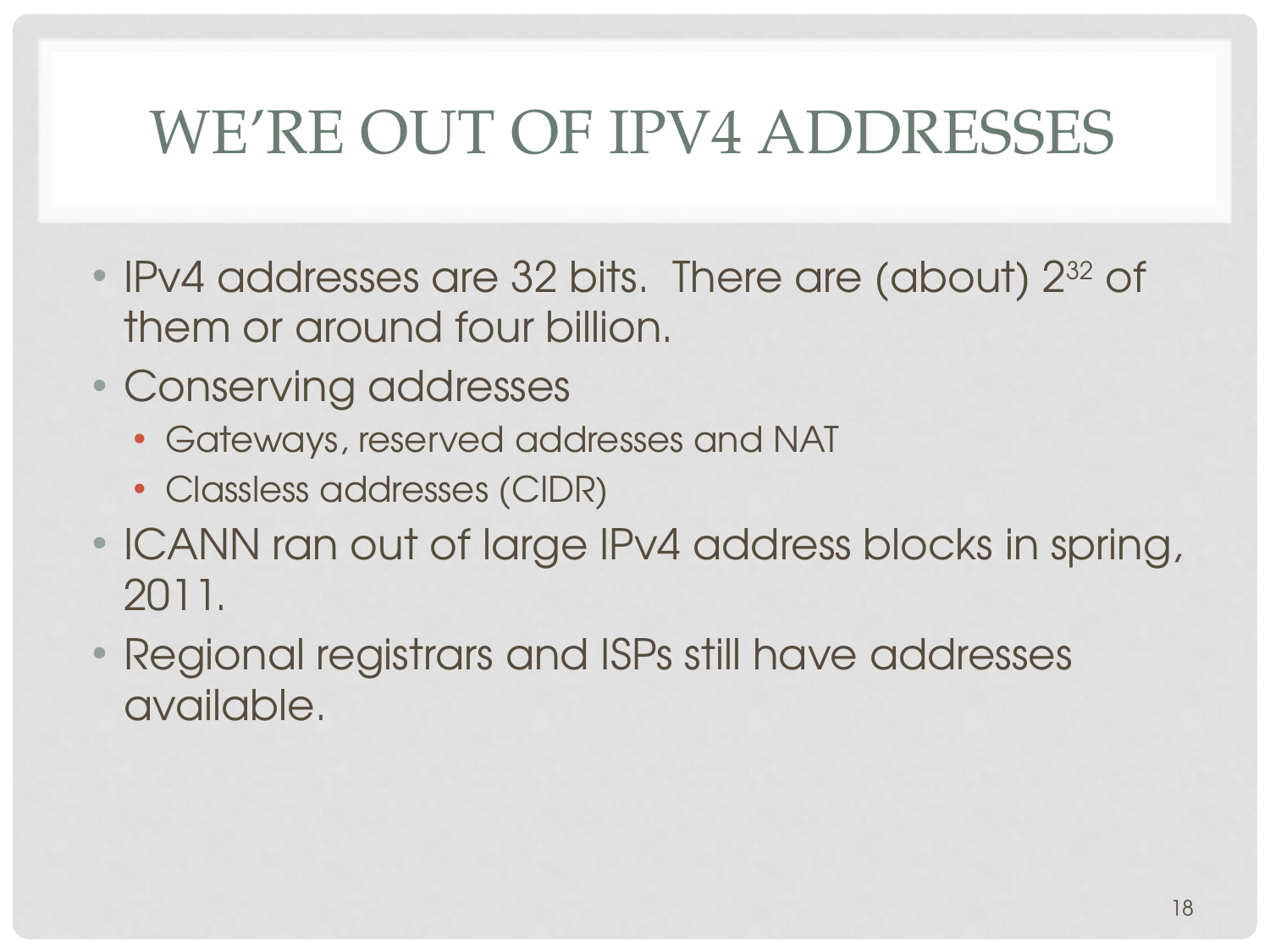

# We’re Out of IPv4 Addresses
IPv4 addresses are 32 bits.  There are (about) 232 of them or around four billion.
Conserving addresses
Gateways, reserved addresses and NAT
Classless addresses (CIDR)
ICANN ran out of large IPv4 address blocks in spring, 2011.
Regional registrars and ISPs still have addresses available.
18